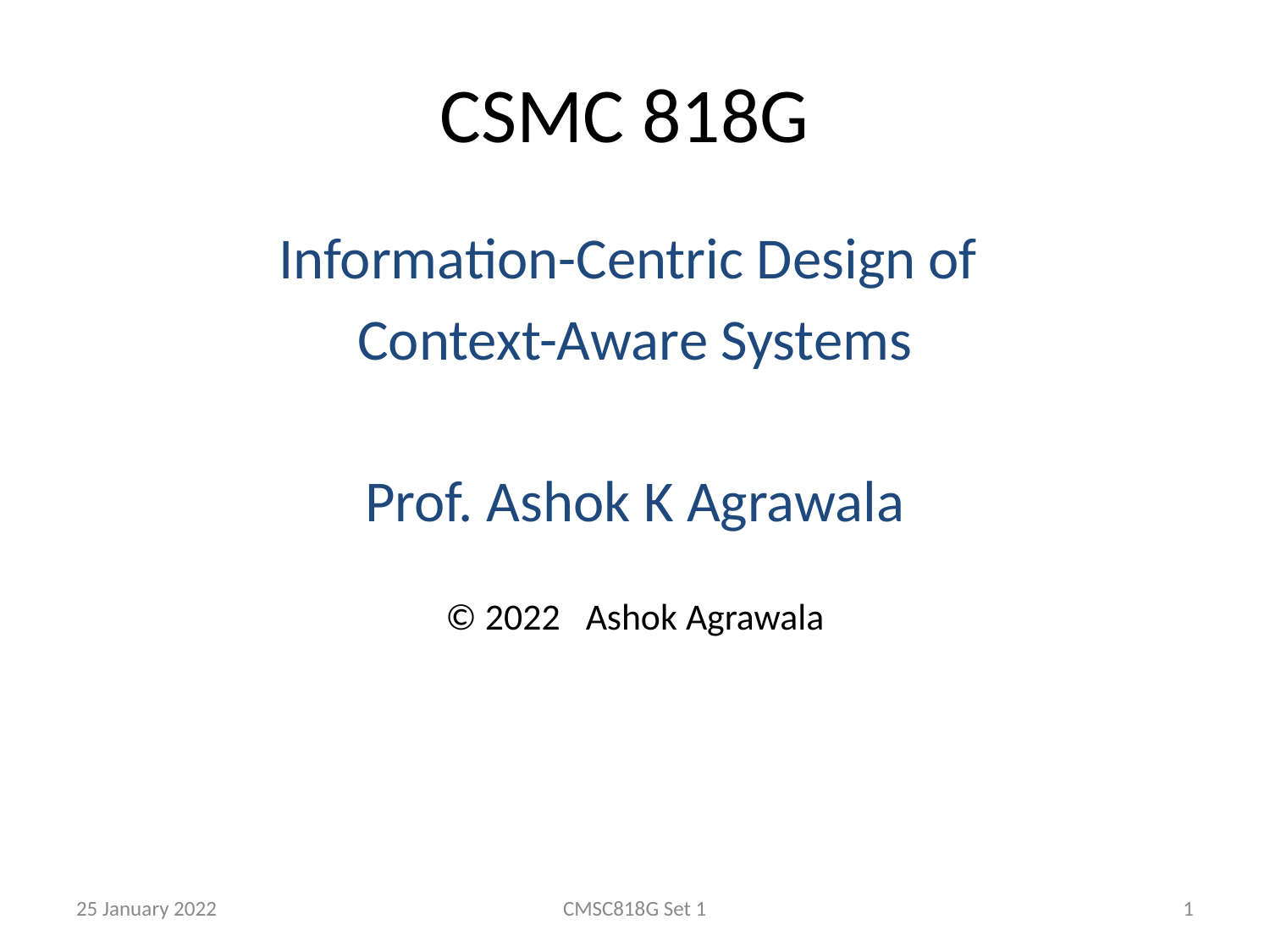

# CSMC 818G
Information-Centric Design of
Context-Aware Systems

Prof. Ashok K Agrawala

© 2022   Ashok Agrawala

25 January 2022
CMSC818G Set 1
1